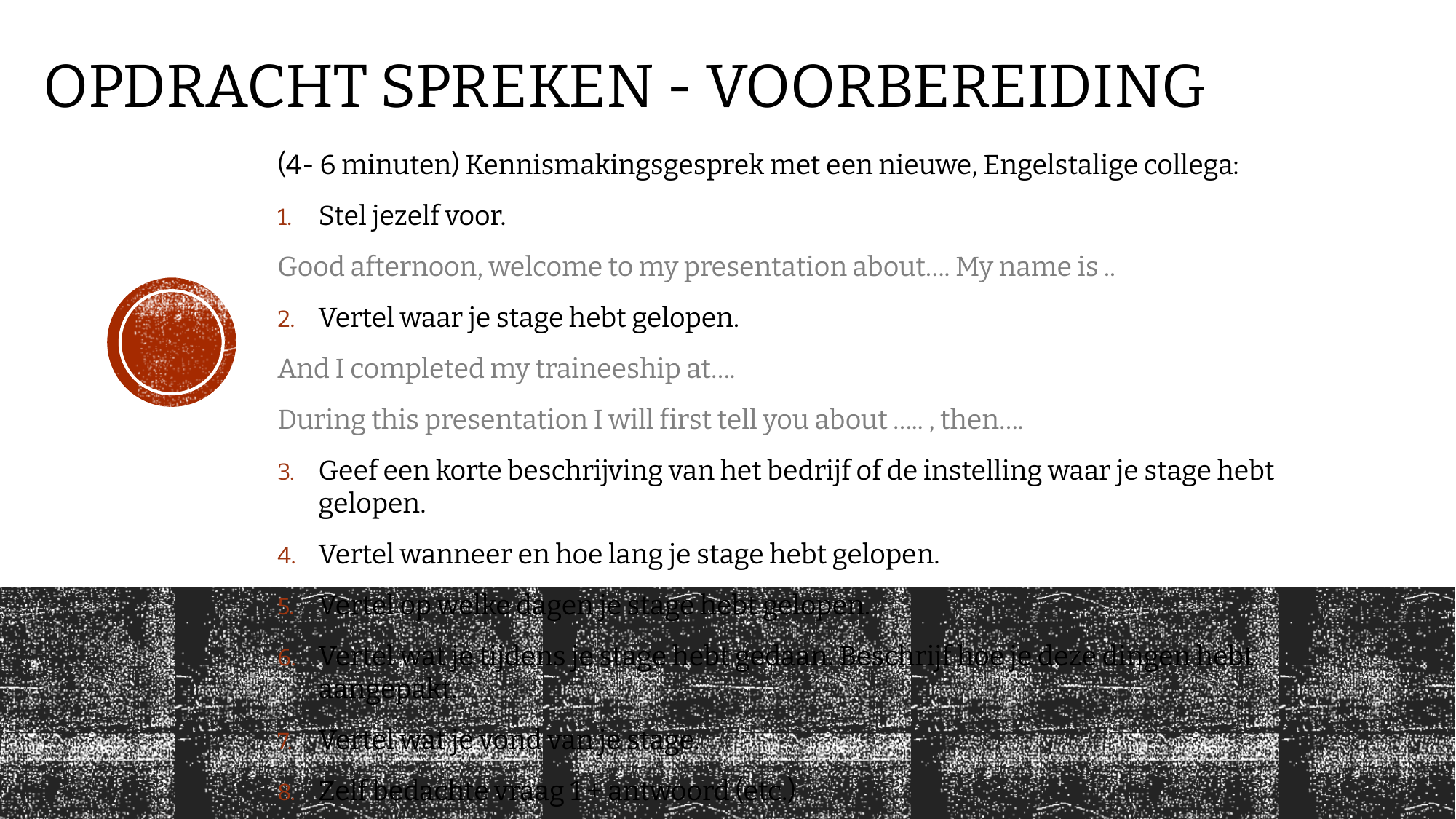

# Opdracht spreken - VOORBEREIDING
(4- 6 minuten) Kennismakingsgesprek met een nieuwe, Engelstalige collega:
Stel jezelf voor.
Good afternoon, welcome to my presentation about…. My name is ..
Vertel waar je stage hebt gelopen.
And I completed my traineeship at….
During this presentation I will first tell you about ….. , then….
Geef een korte beschrijving van het bedrijf of de instelling waar je stage hebt gelopen.
Vertel wanneer en hoe lang je stage hebt gelopen.
Vertel op welke dagen je stage hebt gelopen.
Vertel wat je tijdens je stage hebt gedaan. Beschrijf hoe je deze dingen hebt aangepakt.
Vertel wat je vond van je stage.
Zelf bedachte vraag 1 + antwoord (etc.)